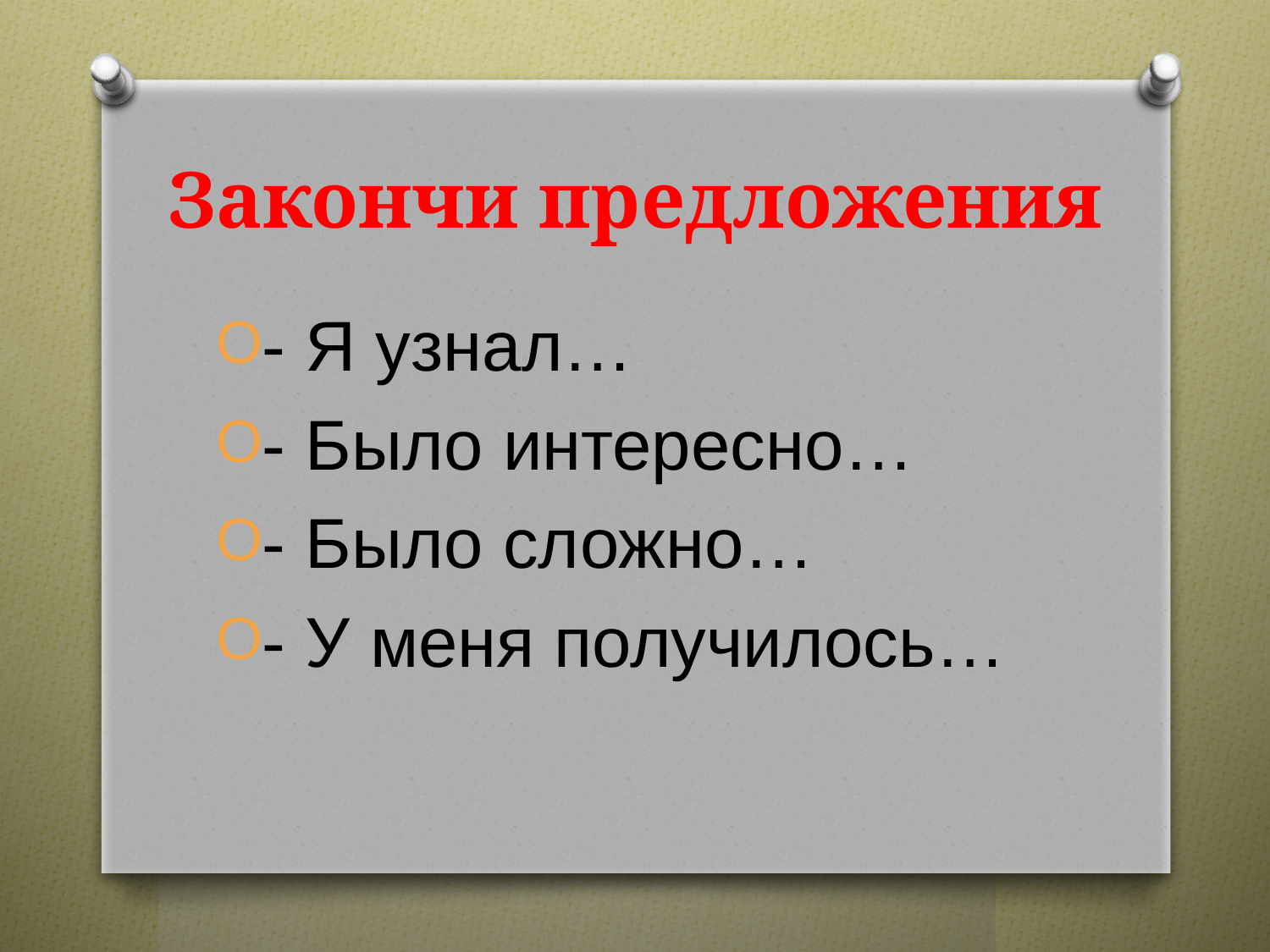

# Закончи предложения
- Я узнал…
- Было интересно…
- Было сложно…
- У меня получилось…